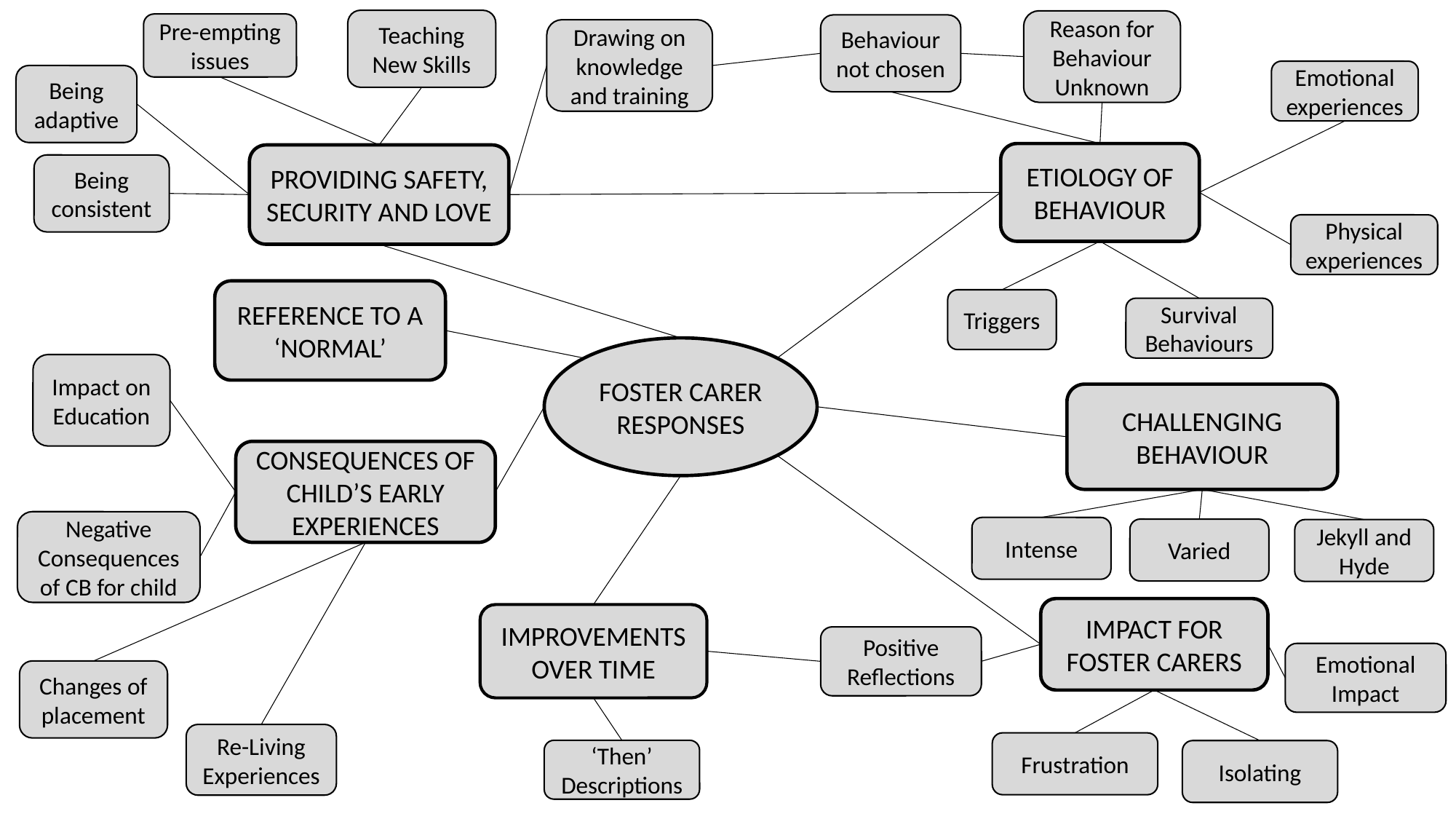

Teaching New Skills
Reason for Behaviour Unknown
Pre-empting issues
Behaviour not chosen
Drawing on knowledge and training
Emotional experiences
Being adaptive
ETIOLOGY OF BEHAVIOUR
PROVIDING SAFETY, SECURITY AND LOVE
Being consistent
Physical experiences
REFERENCE TO A ‘NORMAL’
Triggers
Survival Behaviours
FOSTER CARER RESPONSES
Impact on Education
CHALLENGING BEHAVIOUR
CONSEQUENCES OF CHILD’S EARLY EXPERIENCES
Negative Consequences of CB for child
Intense
Varied
Jekyll and Hyde
IMPACT FOR FOSTER CARERS
IMPROVEMENTS OVER TIME
Positive Reflections
Emotional Impact
Changes of placement
Re-Living Experiences
Frustration
‘Then’ Descriptions
Isolating